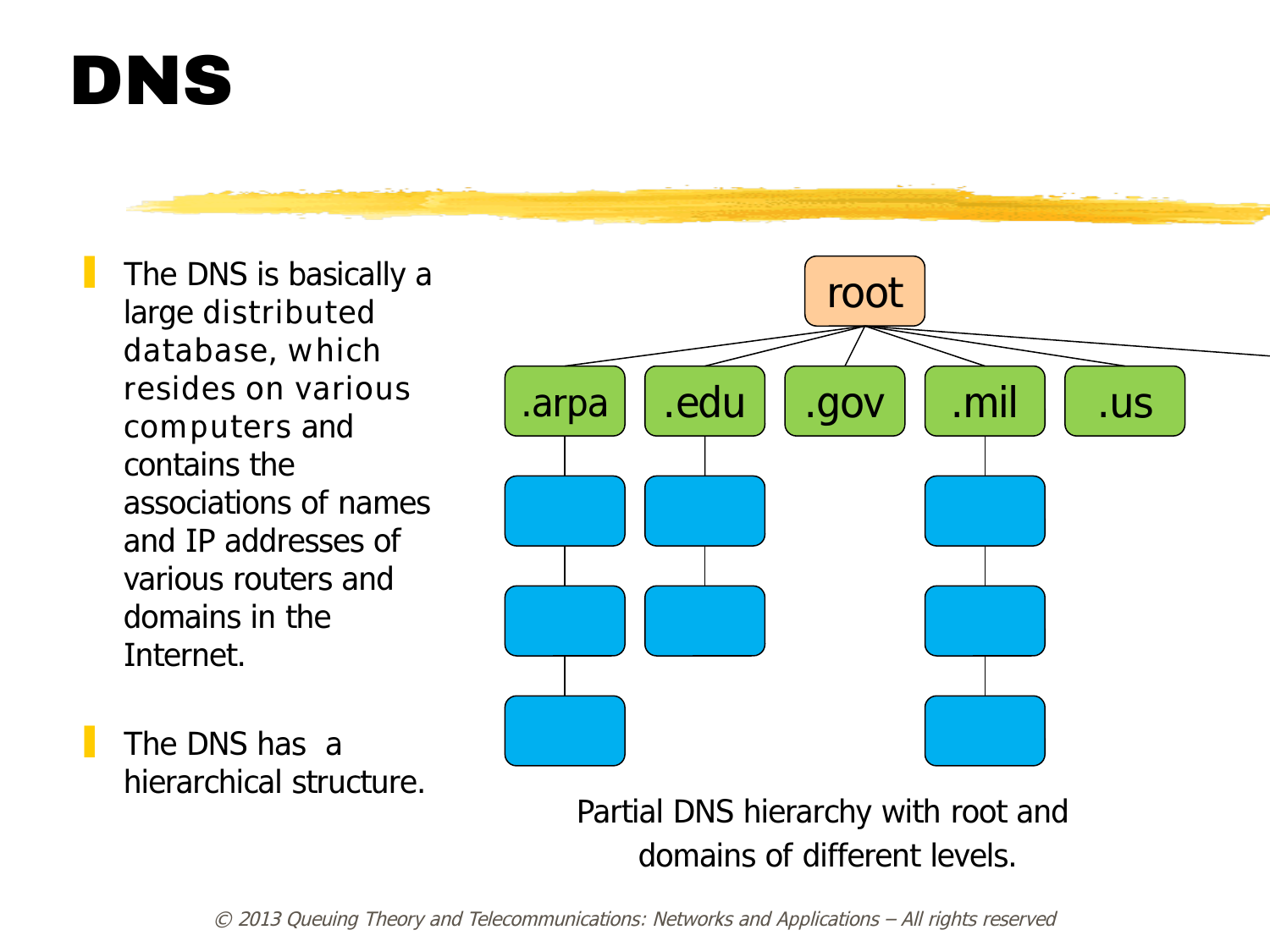

# DNS
The DNS is basically a large distributed database, which resides on various computers and contains the associations of names and IP addresses of various routers and domains in the Internet.

The DNS has  a hierarchical structure.

root
.arpa
.edu
.gov
.mil
.us

Partial DNS hierarchy with root and
domains of different levels.
© 2013 Queuing Theory and Telecommunications: Networks and Applications – All rights reserved